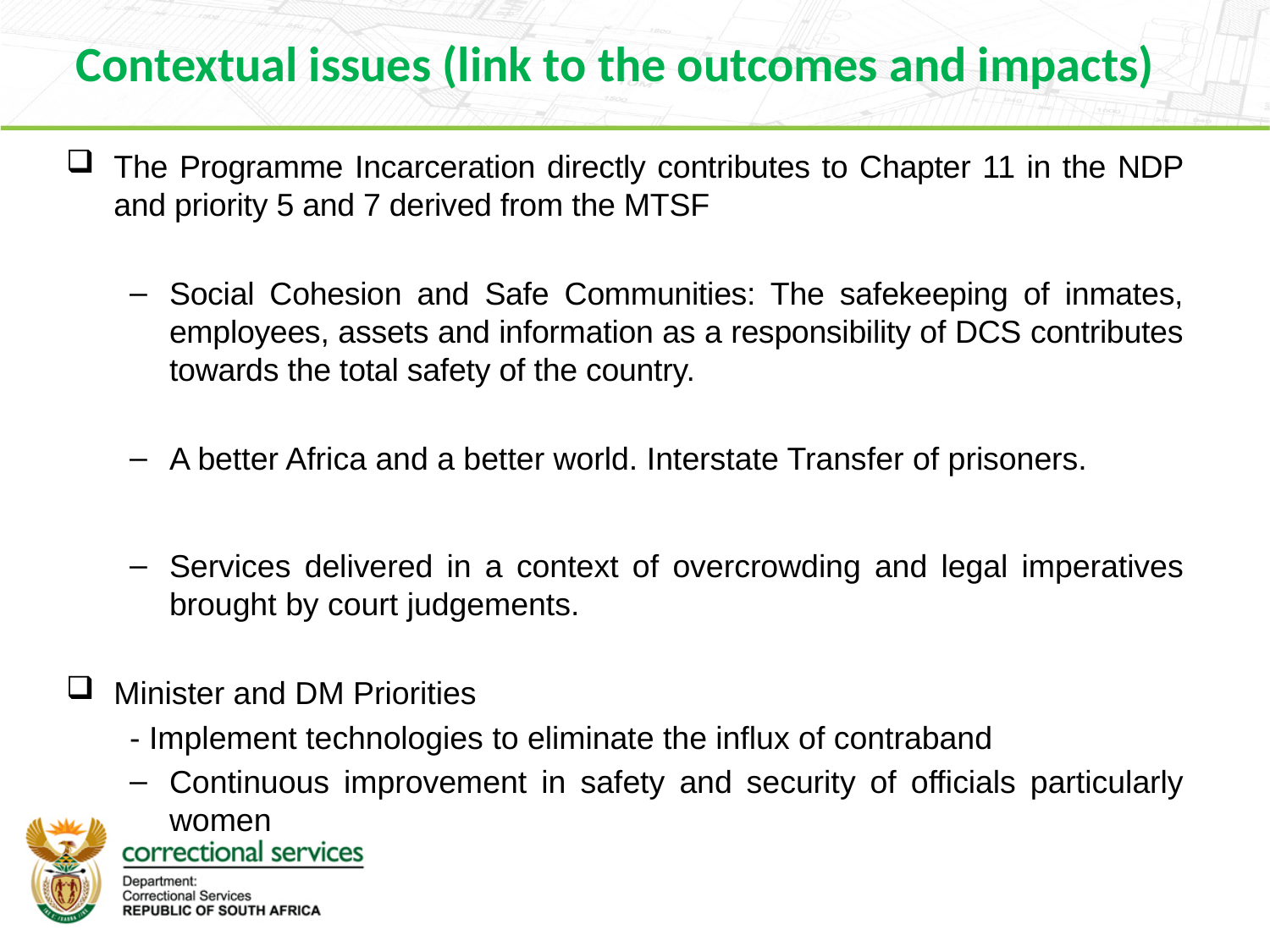

Contextual issues (link to the outcomes and impacts)
The Programme Incarceration directly contributes to Chapter 11 in the NDP and priority 5 and 7 derived from the MTSF

Social Cohesion and Safe Communities: The safekeeping of inmates, employees, assets and information as a responsibility of DCS contributes towards the total safety of the country.

A better Africa and a better world. Interstate Transfer of prisoners.

Services delivered in a context of overcrowding and legal imperatives brought by court judgements.

Minister and DM Priorities
- Implement technologies to eliminate the influx of contraband
Continuous improvement in safety and security of officials particularly women